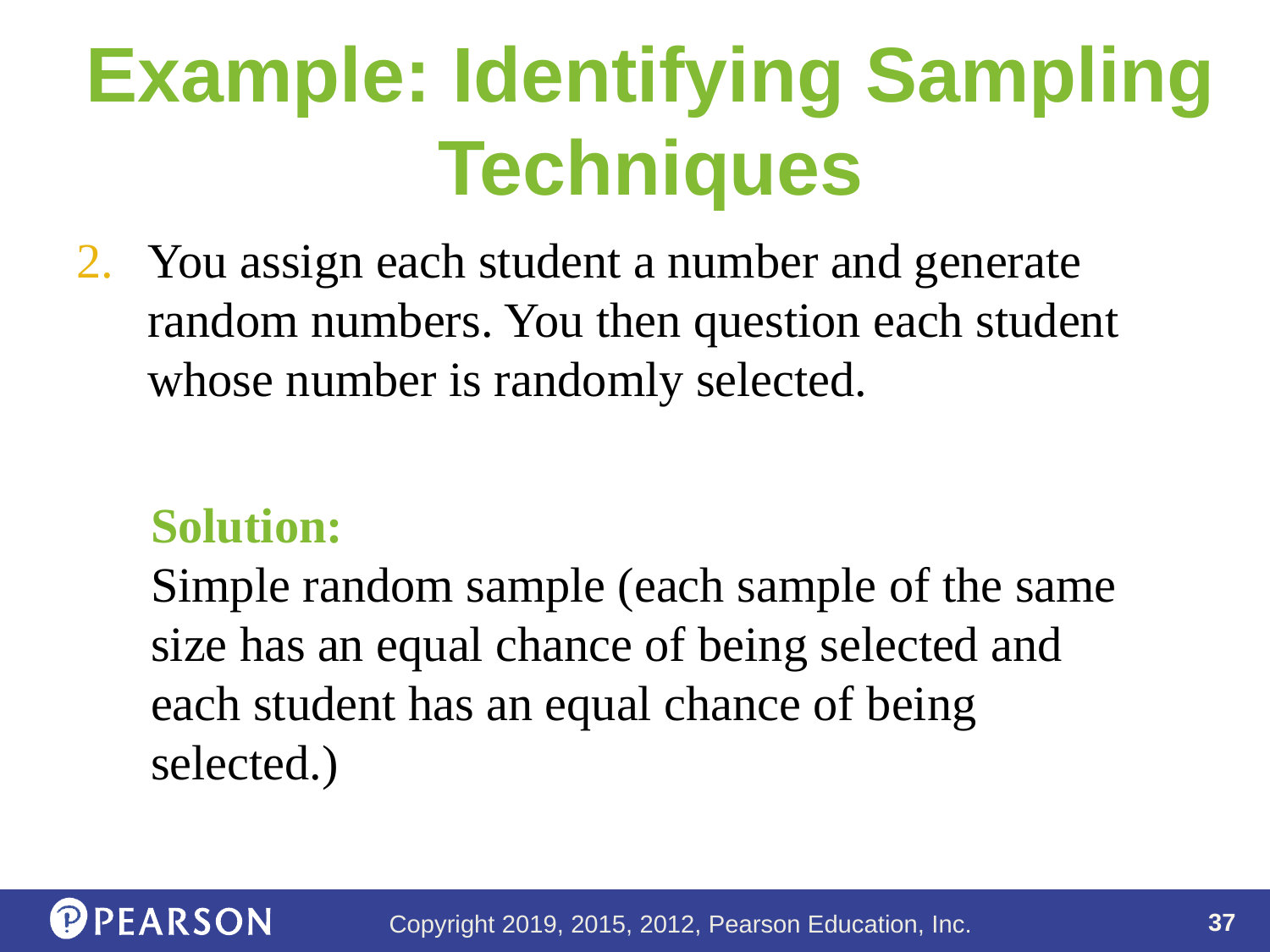

# Example: Identifying Sampling Techniques
You assign each student a number and generate random numbers. You then question each student whose number is randomly selected.
Solution:
Simple random sample (each sample of the same size has an equal chance of being selected and each student has an equal chance of being selected.)